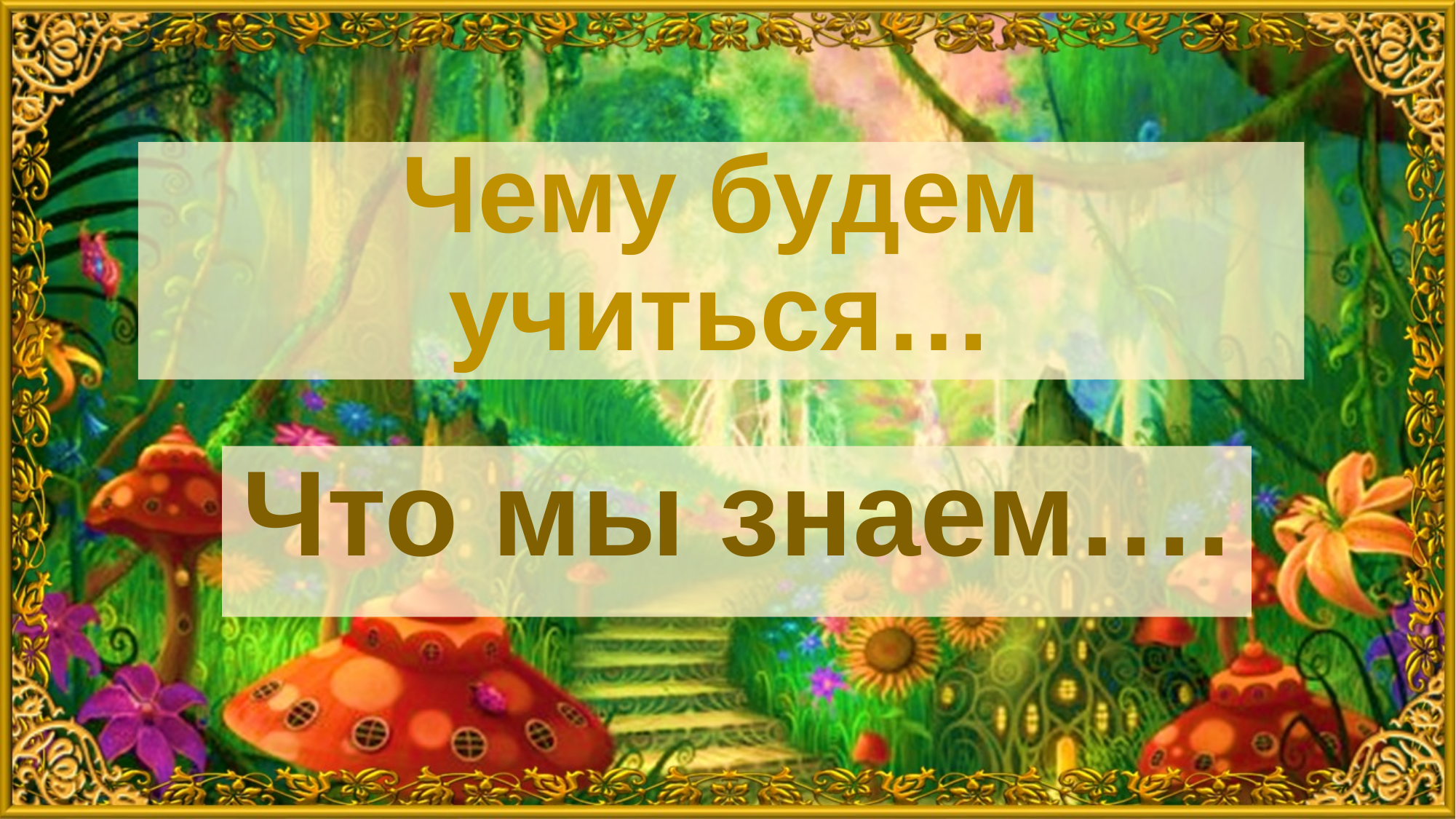

# Чему будем учиться…
Что мы знаем….